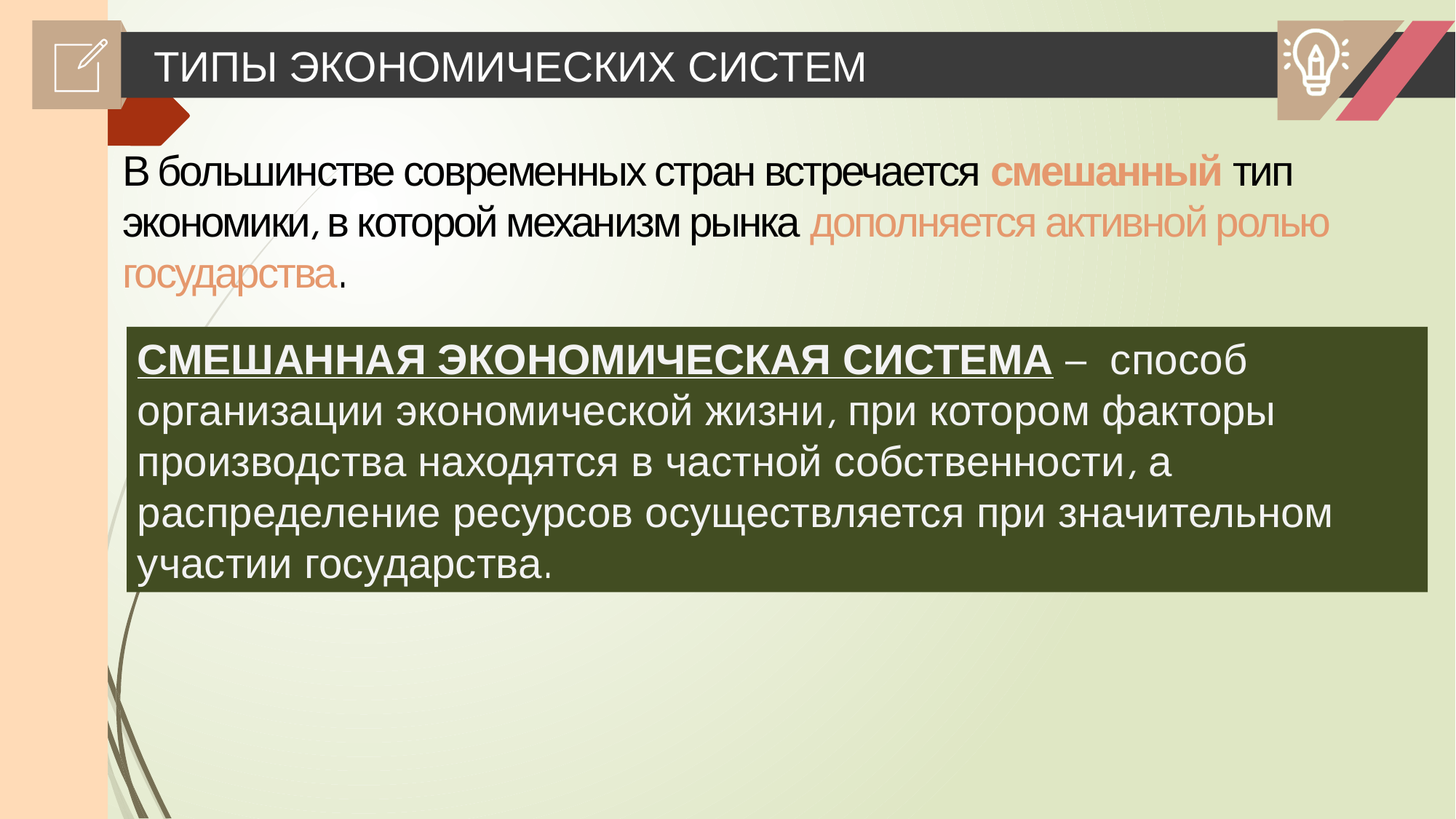

ТИПЫ ЭКОНОМИЧЕСКИХ СИСТЕМ

В большинстве современных стран встречается смешанный тип экономики, в которой механизм рынка дополняется активной ролью государства.
СМЕШАННАЯ ЭКОНОМИЧЕСКАЯ СИСТЕМА –  способ организации экономической жизни, при котором факторы производства находятся в частной собственности, а распределение ресурсов осуществляется при значительном участии государства.